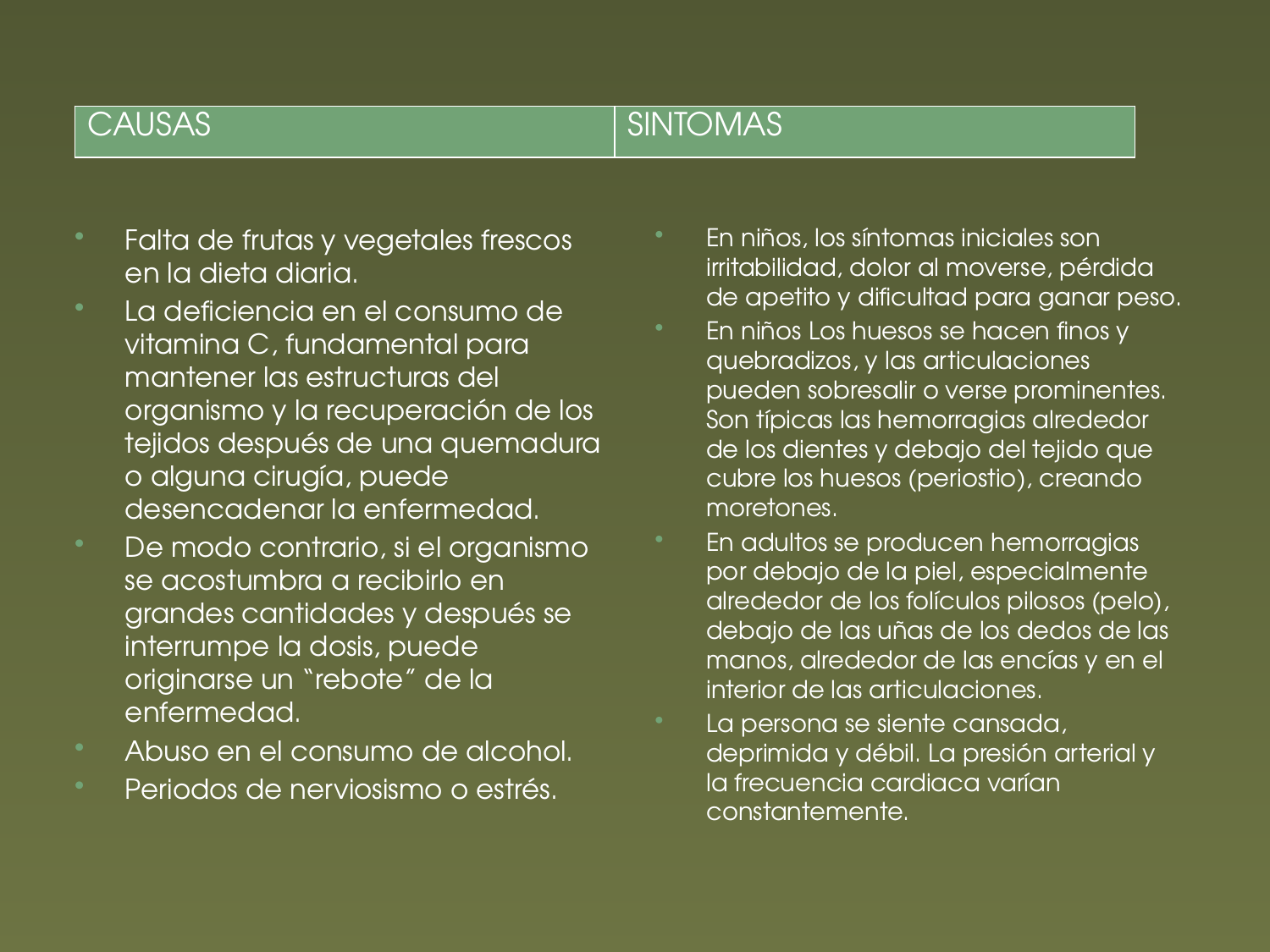

| CAUSAS | SINTOMAS |
| --- | --- |
Falta de frutas y vegetales frescos en la dieta diaria.
La deficiencia en el consumo de vitamina C, fundamental para mantener las estructuras del organismo y la recuperación de los tejidos después de una quemadura o alguna cirugía, puede desencadenar la enfermedad.
De modo contrario, si el organismo se acostumbra a recibirlo en grandes cantidades y después se interrumpe la dosis, puede originarse un “rebote” de la enfermedad.
Abuso en el consumo de alcohol.
Periodos de nerviosismo o estrés.

En niños, los síntomas iniciales son irritabilidad, dolor al moverse, pérdida de apetito y dificultad para ganar peso.
En niños Los huesos se hacen finos y quebradizos, y las articulaciones pueden sobresalir o verse prominentes. Son típicas las hemorragias alrededor de los dientes y debajo del tejido que cubre los huesos (periostio), creando moretones.
En adultos se producen hemorragias por debajo de la piel, especialmente alrededor de los folículos pilosos (pelo), debajo de las uñas de los dedos de las manos, alrededor de las encías y en el interior de las articulaciones.
La persona se siente cansada, deprimida y débil. La presión arterial y la frecuencia cardiaca varían constantemente.